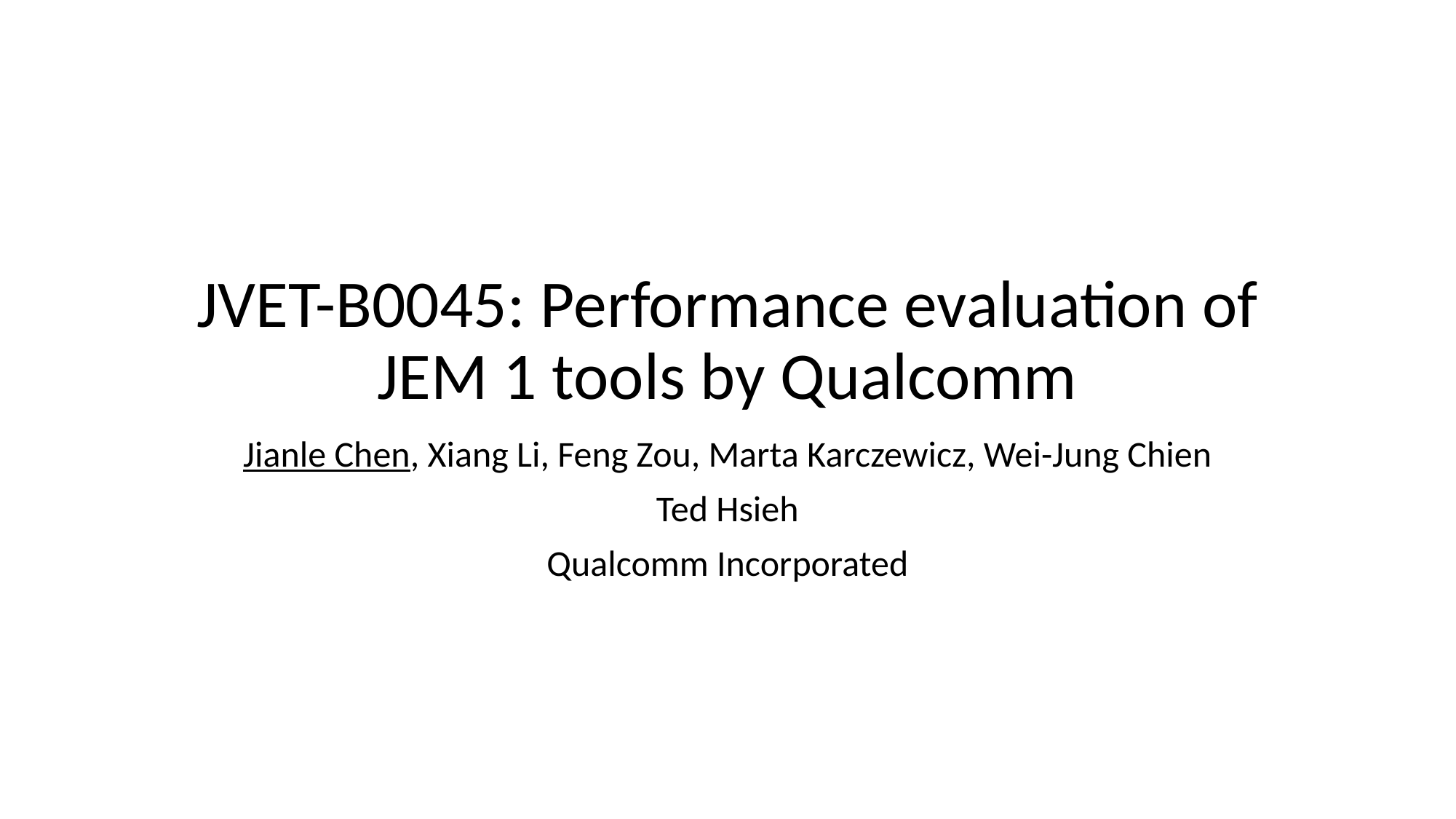

# JVET-B0045: Performance evaluation of JEM 1 tools by Qualcomm
Jianle Chen, Xiang Li, Feng Zou, Marta Karczewicz, Wei-Jung Chien
Ted Hsieh
Qualcomm Incorporated